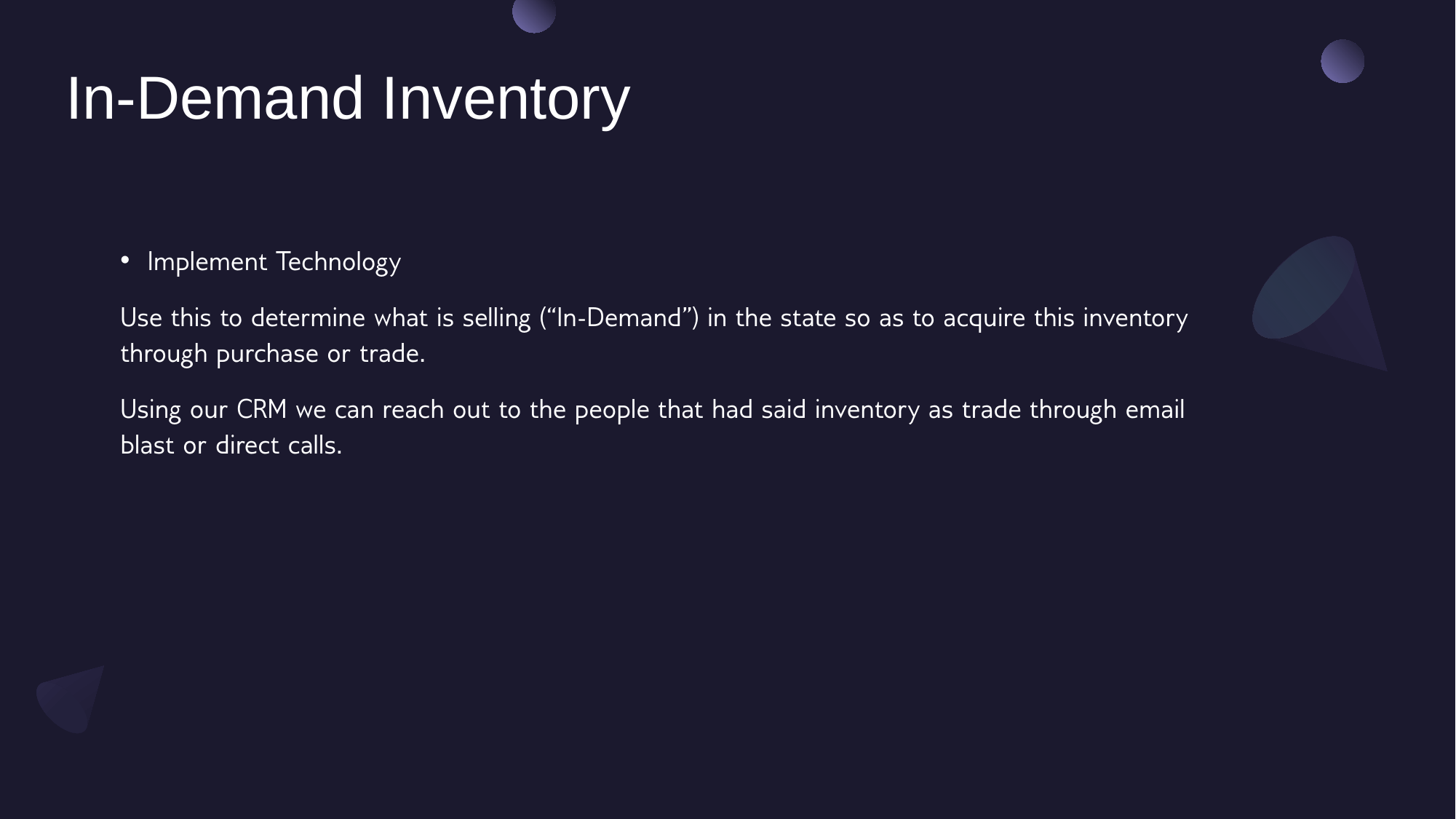

# In-Demand Inventory
Implement Technology
Use this to determine what is selling (“In-Demand”) in the state so as to acquire this inventory through purchase or trade.
Using our CRM we can reach out to the people that had said inventory as trade through email blast or direct calls.